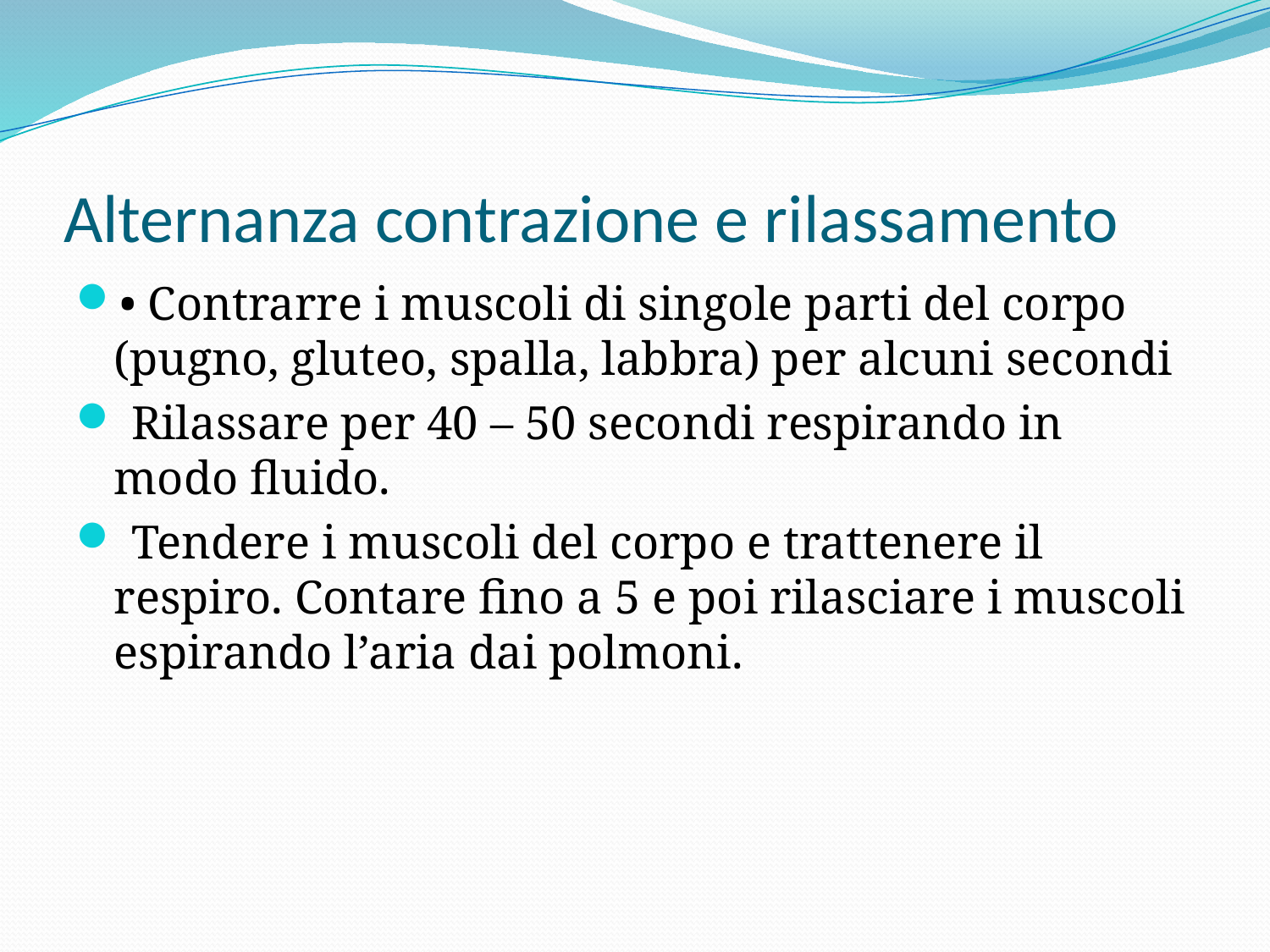

# Alternanza contrazione e rilassamento
• Contrarre i muscoli di singole parti del corpo (pugno, gluteo, spalla, labbra) per alcuni secondi
 Rilassare per 40 – 50 secondi respirando in modo fluido.
 Tendere i muscoli del corpo e trattenere il respiro. Contare fino a 5 e poi rilasciare i muscoli espirando l’aria dai polmoni.